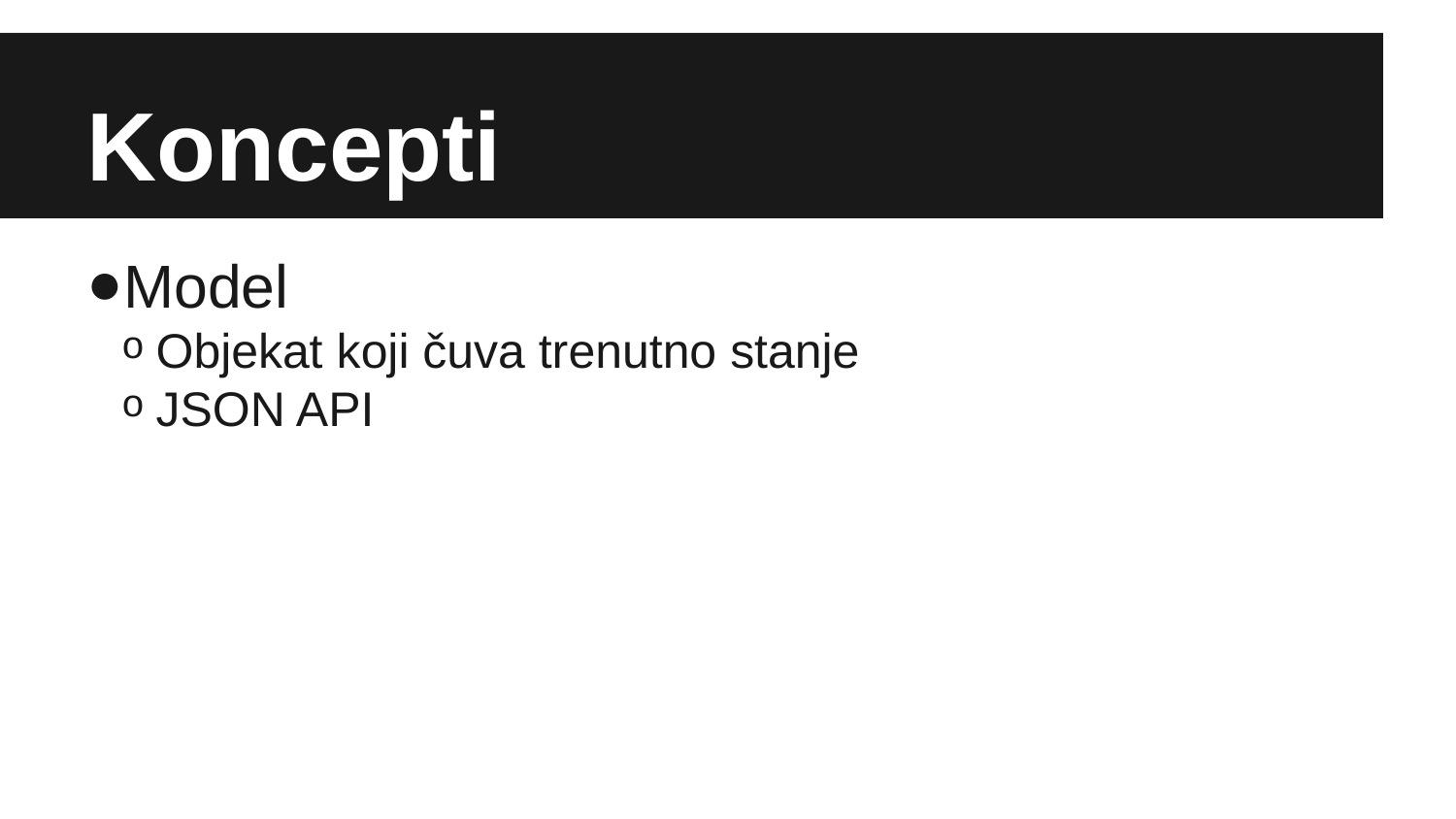

Koncepti
Model
Objekat koji čuva trenutno stanje
JSON API